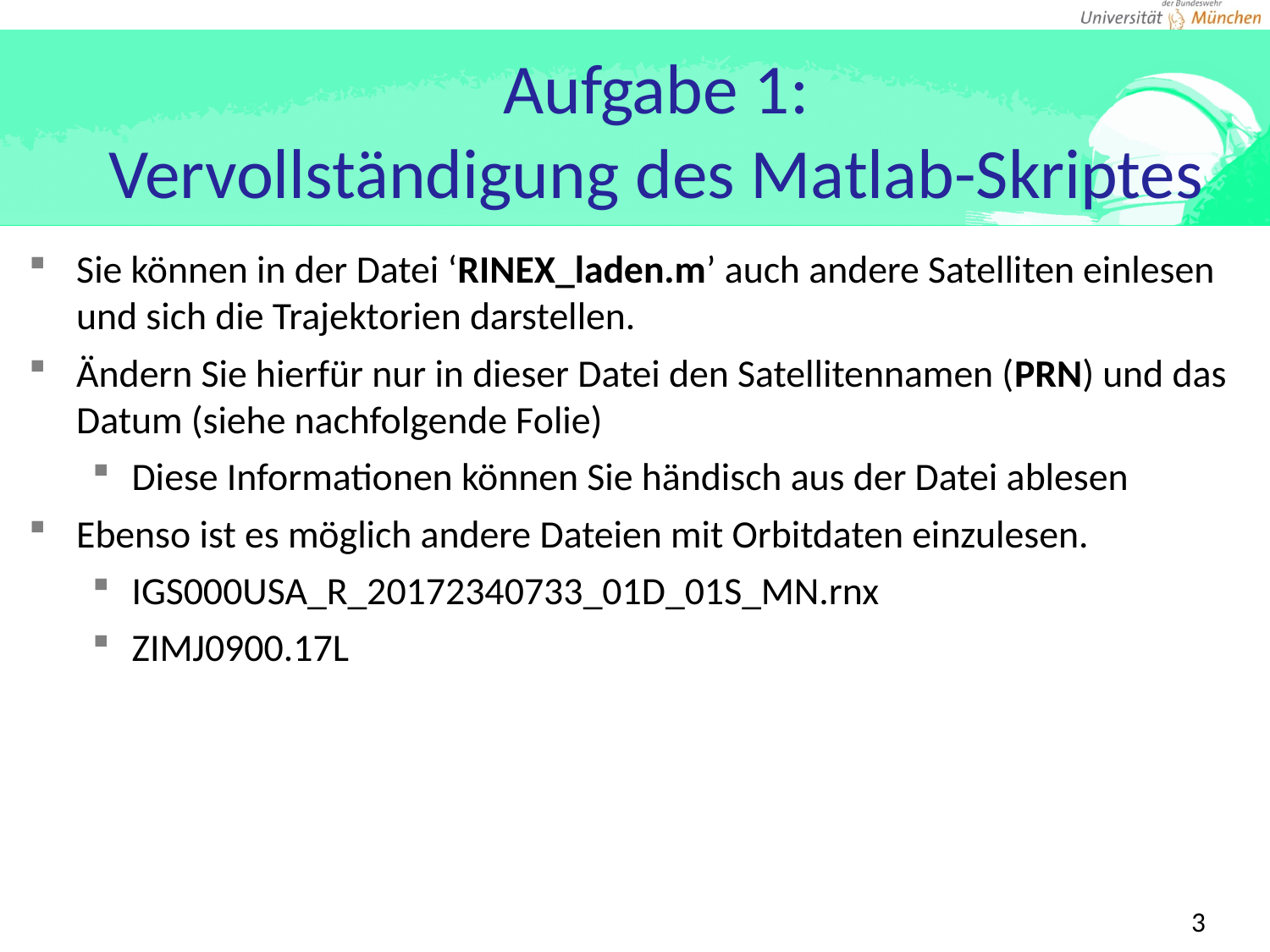

Aufgabe 1:
Vervollständigung des Matlab-Skriptes
Sie können in der Datei ‘RINEX_laden.m’ auch andere Satelliten einlesen und sich die Trajektorien darstellen.
Ändern Sie hierfür nur in dieser Datei den Satellitennamen (PRN) und das Datum (siehe nachfolgende Folie)
Diese Informationen können Sie händisch aus der Datei ablesen
Ebenso ist es möglich andere Dateien mit Orbitdaten einzulesen.
IGS000USA_R_20172340733_01D_01S_MN.rnx
ZIMJ0900.17L